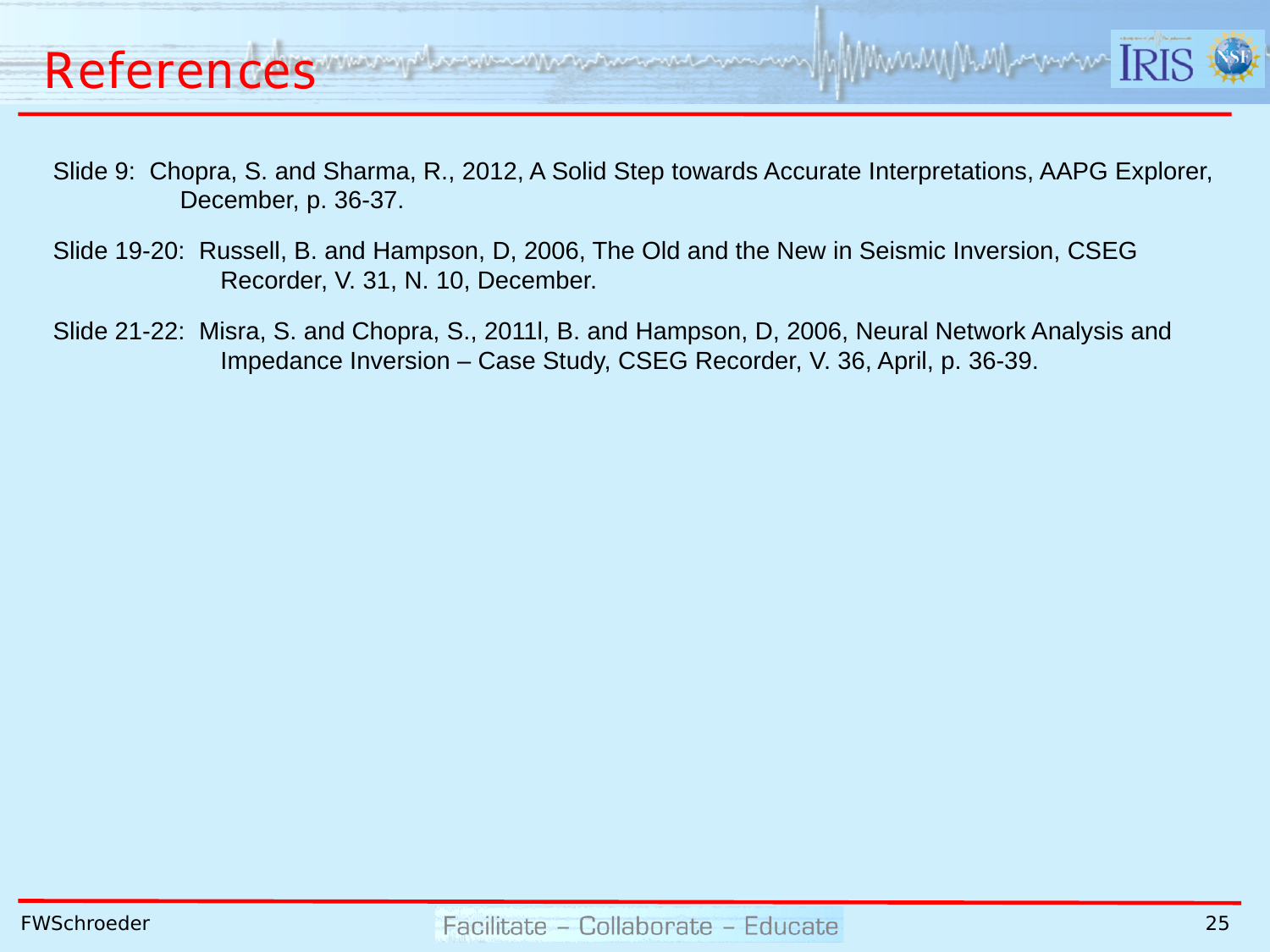

# References
Slide 9:  Chopra, S. and Sharma, R., 2012, A Solid Step towards Accurate Interpretations, AAPG Explorer, December, p. 36-37.
Slide 19-20:  Russell, B. and Hampson, D, 2006, The Old and the New in Seismic Inversion, CSEG Recorder, V. 31, N. 10, December.
Slide 21-22:  Misra, S. and Chopra, S., 2011l, B. and Hampson, D, 2006, Neural Network Analysis and Impedance Inversion – Case Study, CSEG Recorder, V. 36, April, p. 36-39.